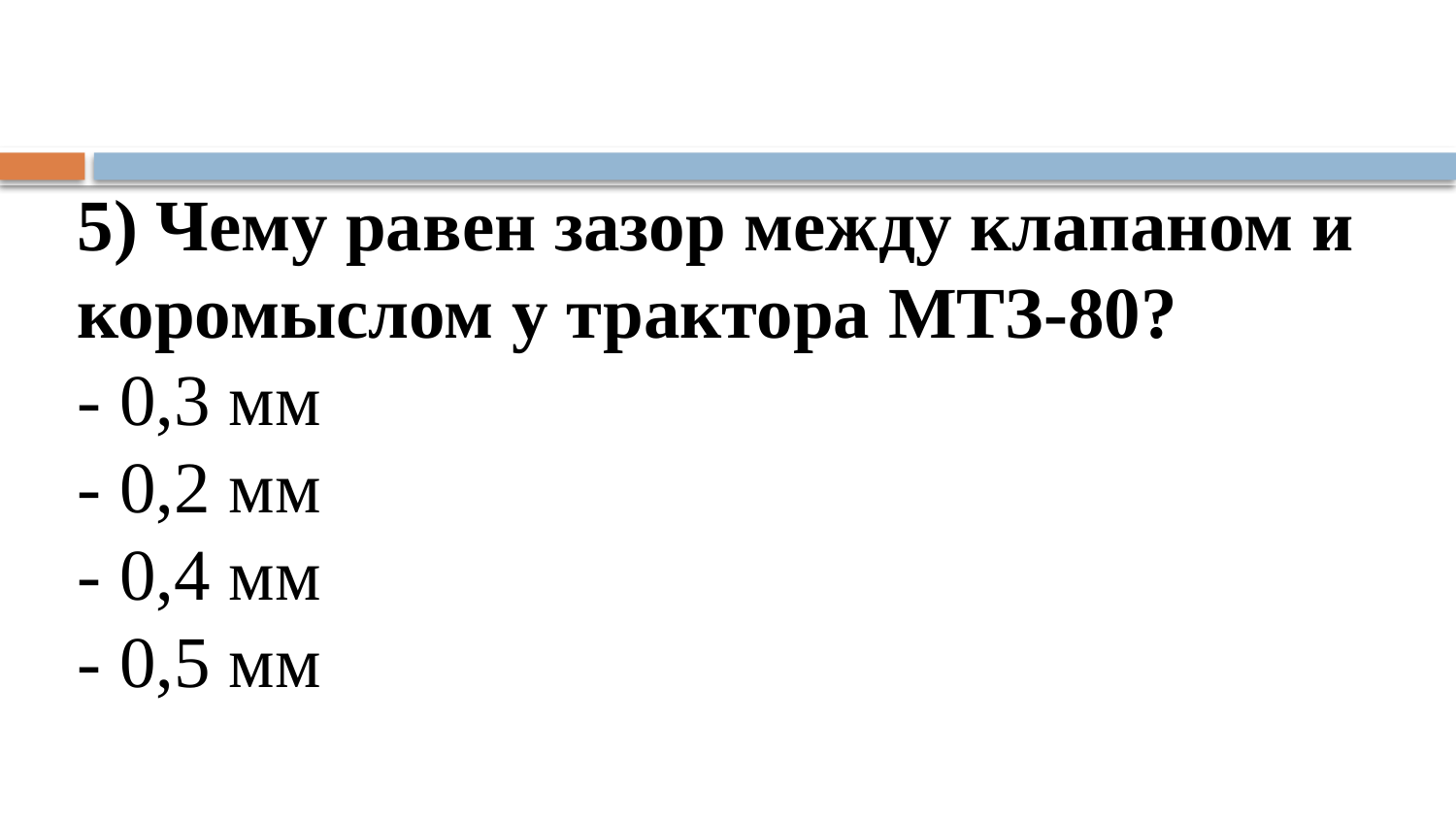

# 5) Чему равен зазор между клапаном и коромыслом у трактора МТЗ-80? - 0,3 мм - 0,2 мм - 0,4 мм - 0,5 мм